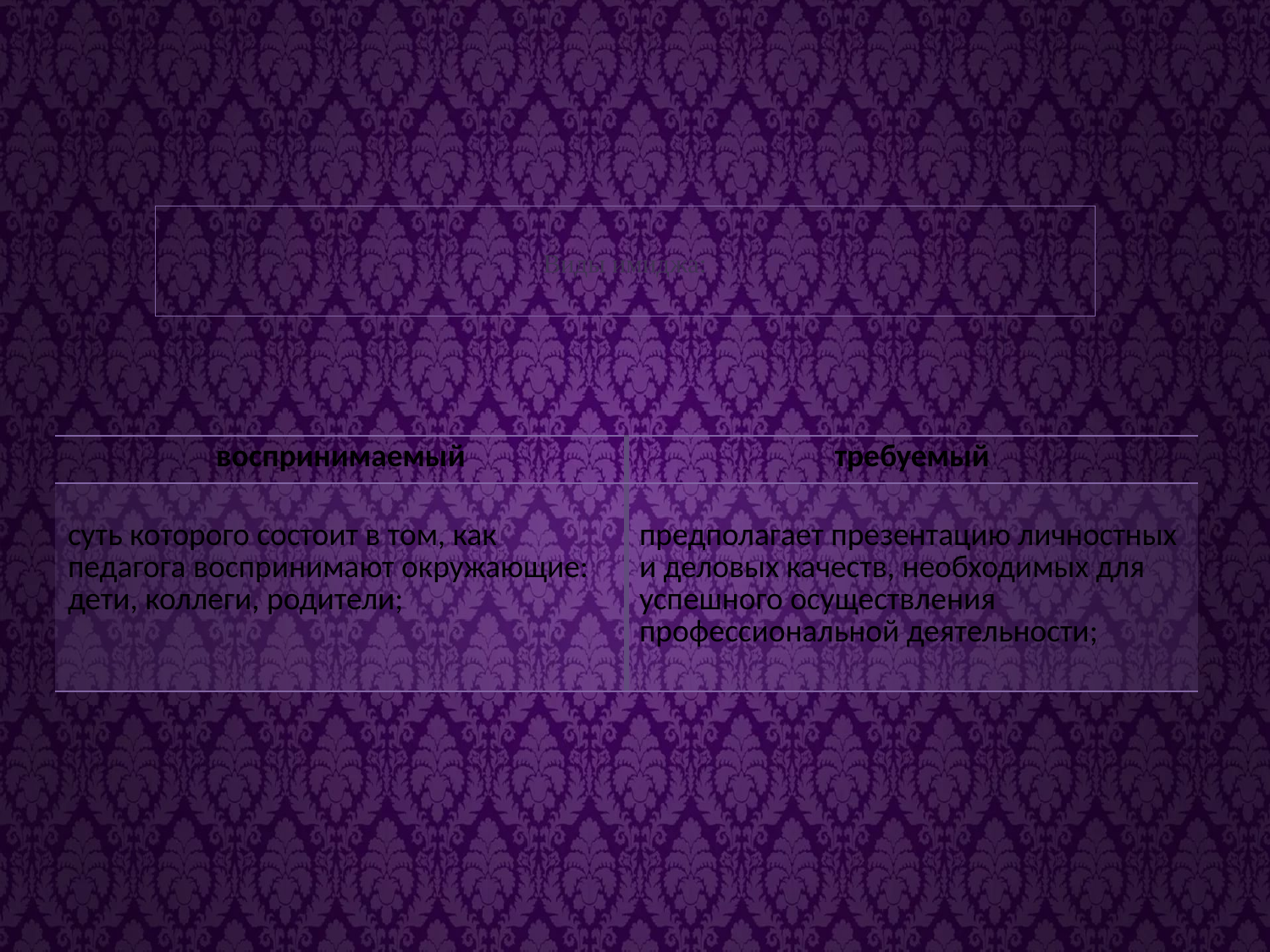

# Виды имиджа:
| воспринимаемый | требуемый |
| --- | --- |
| суть которого состоит в том, как педагога воспринимают окружающие: дети, коллеги, родители; | предполагает презентацию личностных и деловых качеств, необходимых для успешного осуществления профессиональной деятельности; |